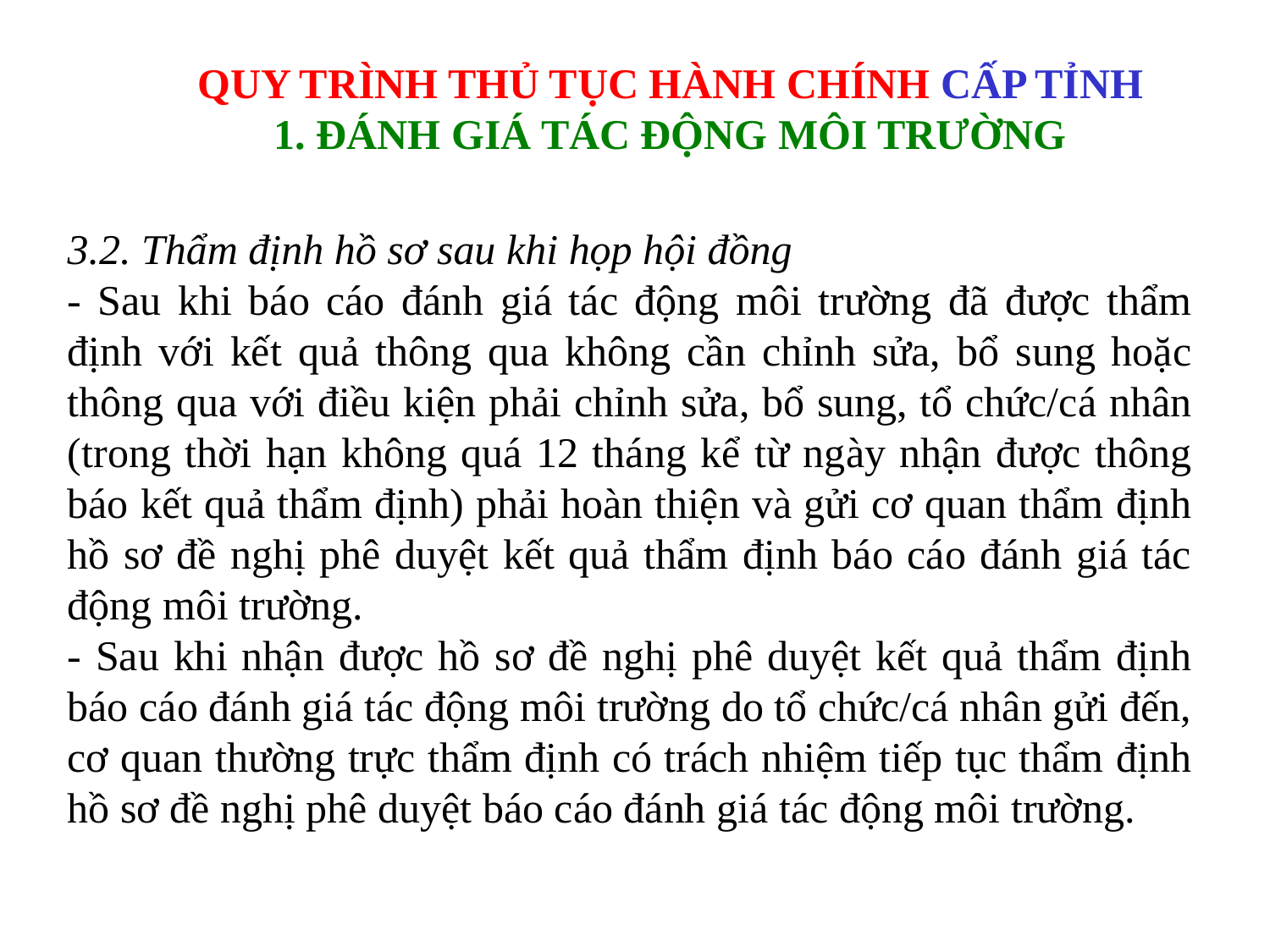

QUY TRÌNH THỦ TỤC HÀNH CHÍNH CẤP TỈNH
1. ĐÁNH GIÁ TÁC ĐỘNG MÔI TRƯỜNG
3.2. Thẩm định hồ sơ sau khi họp hội đồng
- Sau khi báo cáo đánh giá tác động môi trường đã được thẩm định với kết quả thông qua không cần chỉnh sửa, bổ sung hoặc thông qua với điều kiện phải chỉnh sửa, bổ sung, tổ chức/cá nhân (trong thời hạn không quá 12 tháng kể từ ngày nhận được thông báo kết quả thẩm định) phải hoàn thiện và gửi cơ quan thẩm định hồ sơ đề nghị phê duyệt kết quả thẩm định báo cáo đánh giá tác động môi trường.
- Sau khi nhận được hồ sơ đề nghị phê duyệt kết quả thẩm định báo cáo đánh giá tác động môi trường do tổ chức/cá nhân gửi đến, cơ quan thường trực thẩm định có trách nhiệm tiếp tục thẩm định hồ sơ đề nghị phê duyệt báo cáo đánh giá tác động môi trường.